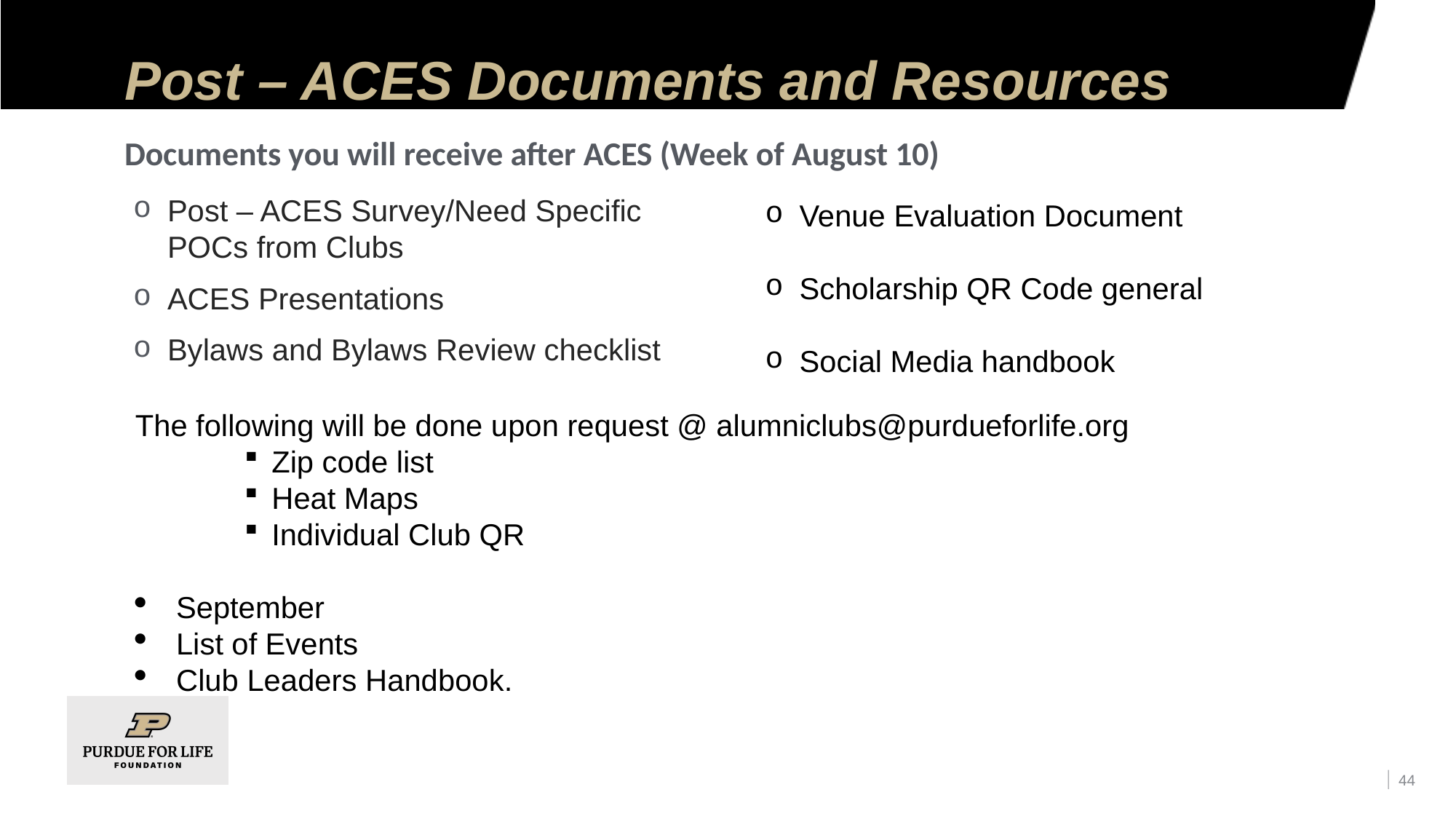

# Post – ACES Documents and Resources
Documents you will receive after ACES (Week of August 10)
Post – ACES Survey/Need Specific POCs from Clubs
ACES Presentations
Bylaws and Bylaws Review checklist

Venue Evaluation Document

Scholarship QR Code general

Social Media handbook

The following will be done upon request @ alumniclubs@purdueforlife.org
Zip code list
Heat Maps
Individual Club QR

September
List of Events
Club Leaders Handbook.